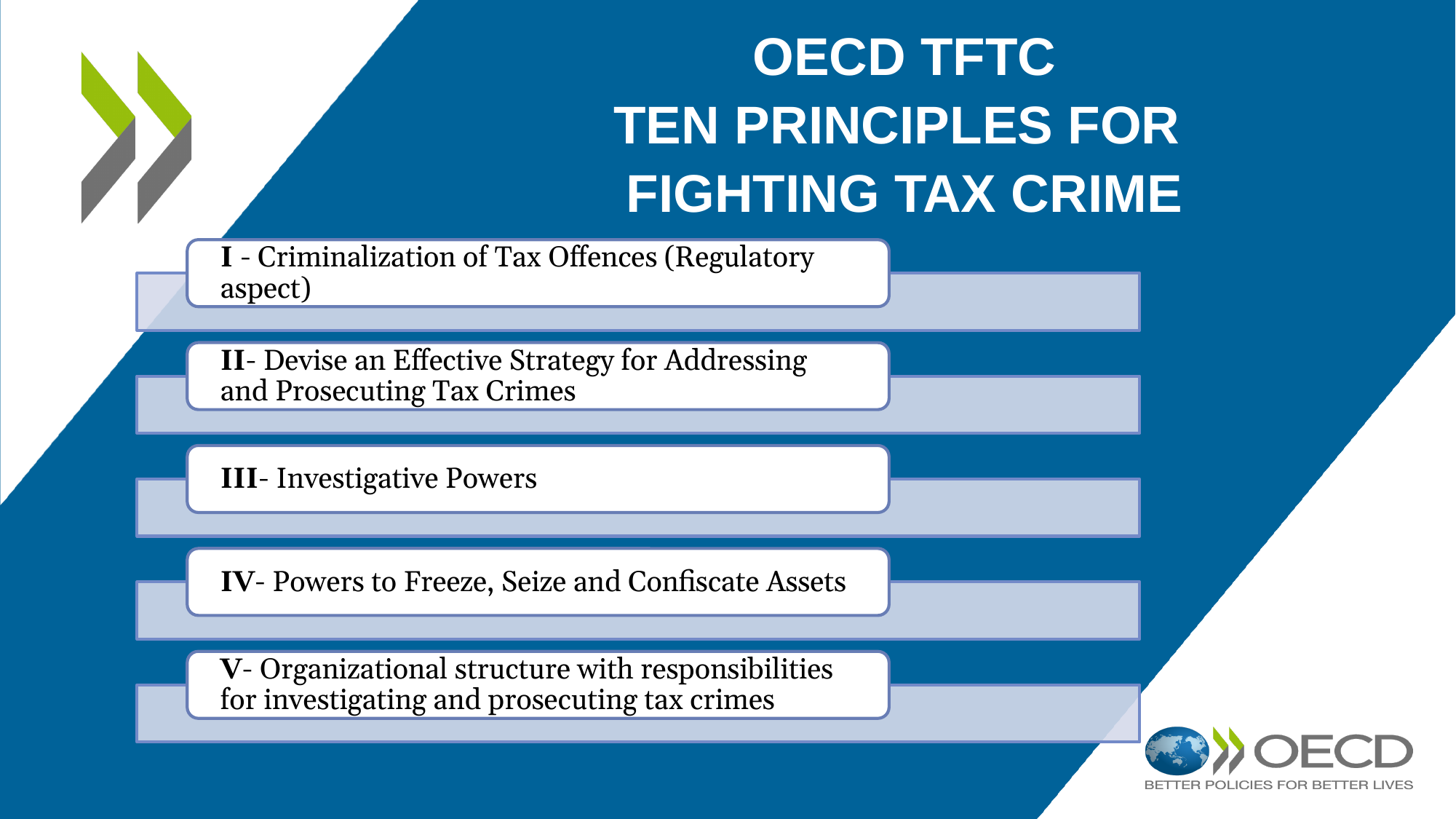

# OECD tftc Ten Principles for Fighting Tax Crime
I - Criminalization of Tax Offences (Regulatory aspect)
II- Devise an Effective Strategy for Addressing and Prosecuting Tax Crimes
III- Investigative Powers
IV- Powers to Freeze, Seize and Confiscate Assets
V- Organizational structure with responsibilities for investigating and prosecuting tax crimes